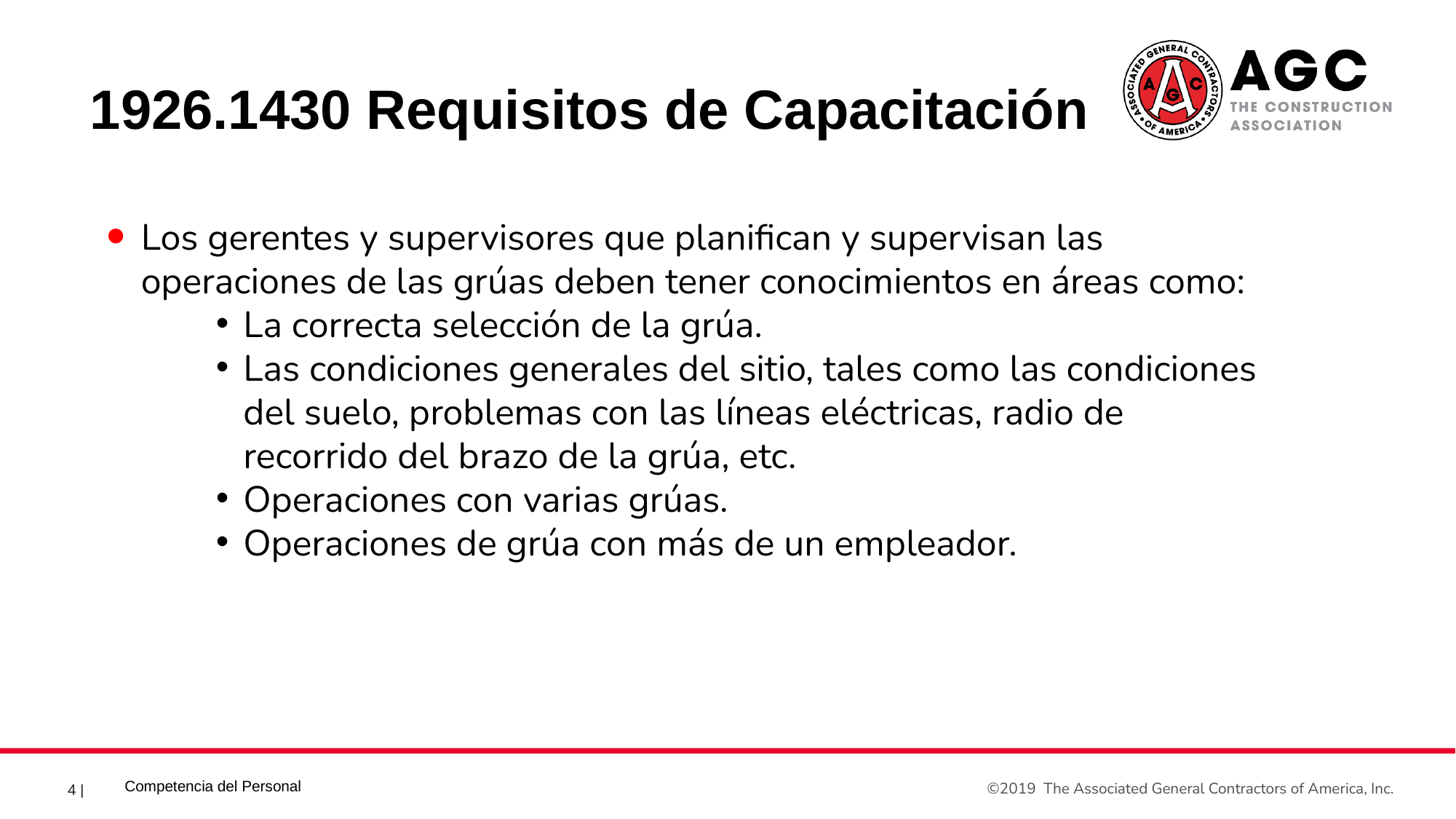

1926.1430 Requisitos de Capacitación

Los gerentes y supervisores que planifican y supervisan las operaciones de las grúas deben tener conocimientos en áreas como:
La correcta selección de la grúa.
Las condiciones generales del sitio, tales como las condiciones del suelo, problemas con las líneas eléctricas, radio de recorrido del brazo de la grúa, etc.
Operaciones con varias grúas.
Operaciones de grúa con más de un empleador.
Competencia del Personal